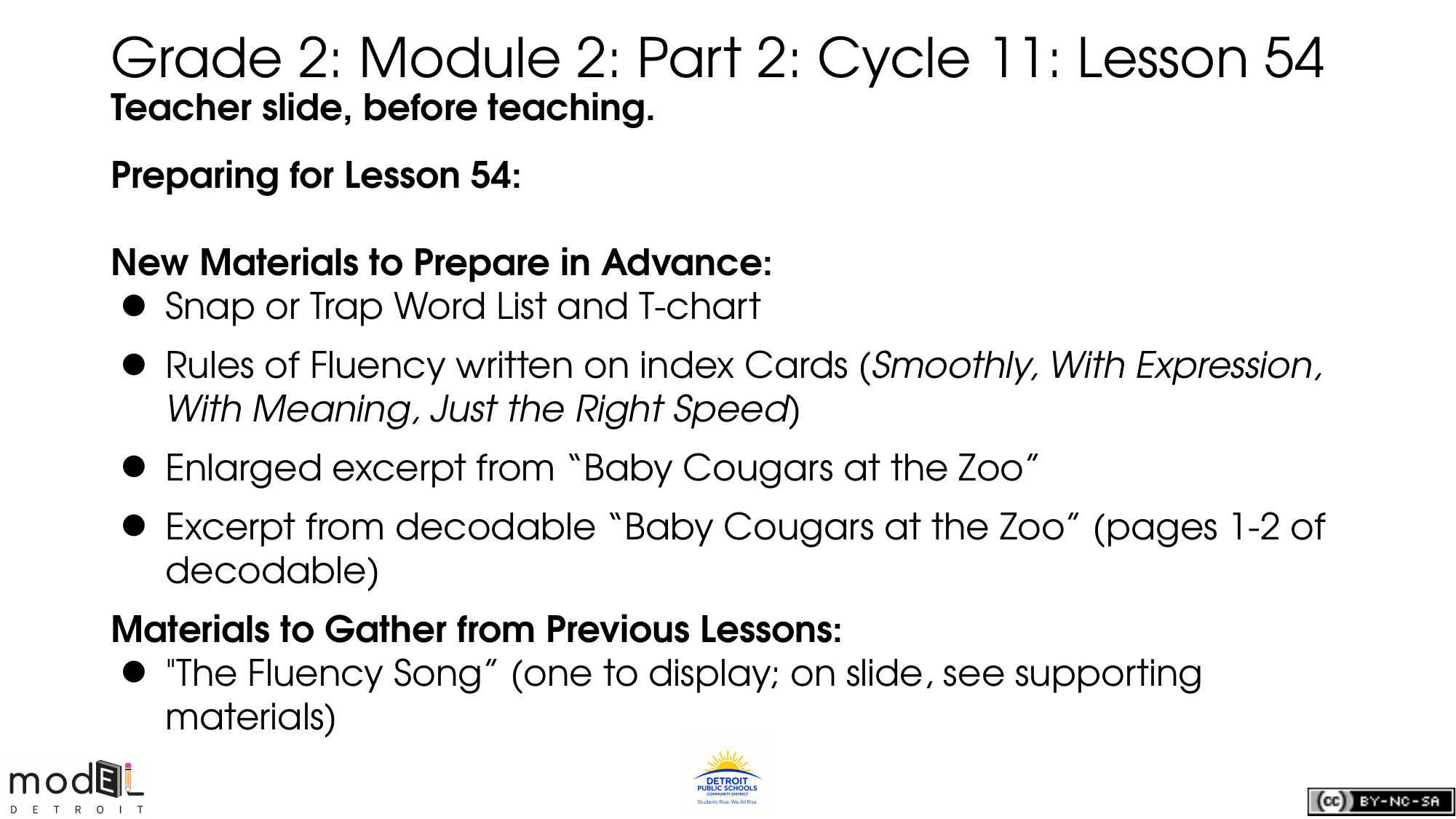

# Grade 2: Module 2: Part 2: Cycle 11: Lesson 54
Teacher slide, before teaching.
Preparing for Lesson 54:

New Materials to Prepare in Advance:
Snap or Trap Word List and T-chart
Rules of Fluency written on index Cards (Smoothly, With Expression, With Meaning, Just the Right Speed)
Enlarged excerpt from “Baby Cougars at the Zoo”
Excerpt from decodable “Baby Cougars at the Zoo” (pages 1-2 of decodable)
Materials to Gather from Previous Lessons:
"The Fluency Song” (one to display; on slide, see supporting materials)